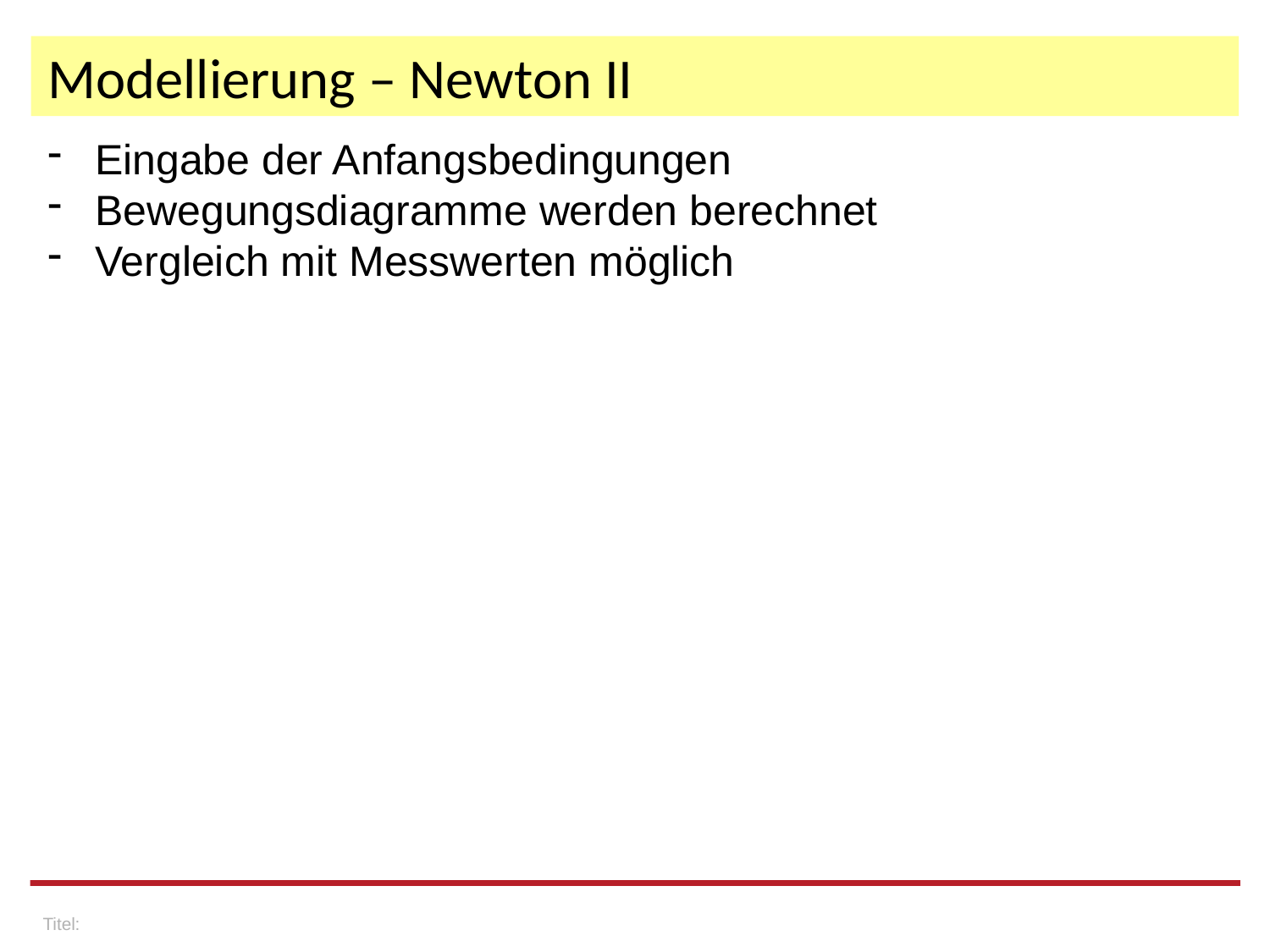

# Modellierung – Newton II
Eingabe der Anfangsbedingungen
Bewegungsdiagramme werden berechnet
Vergleich mit Messwerten möglich
Titel: